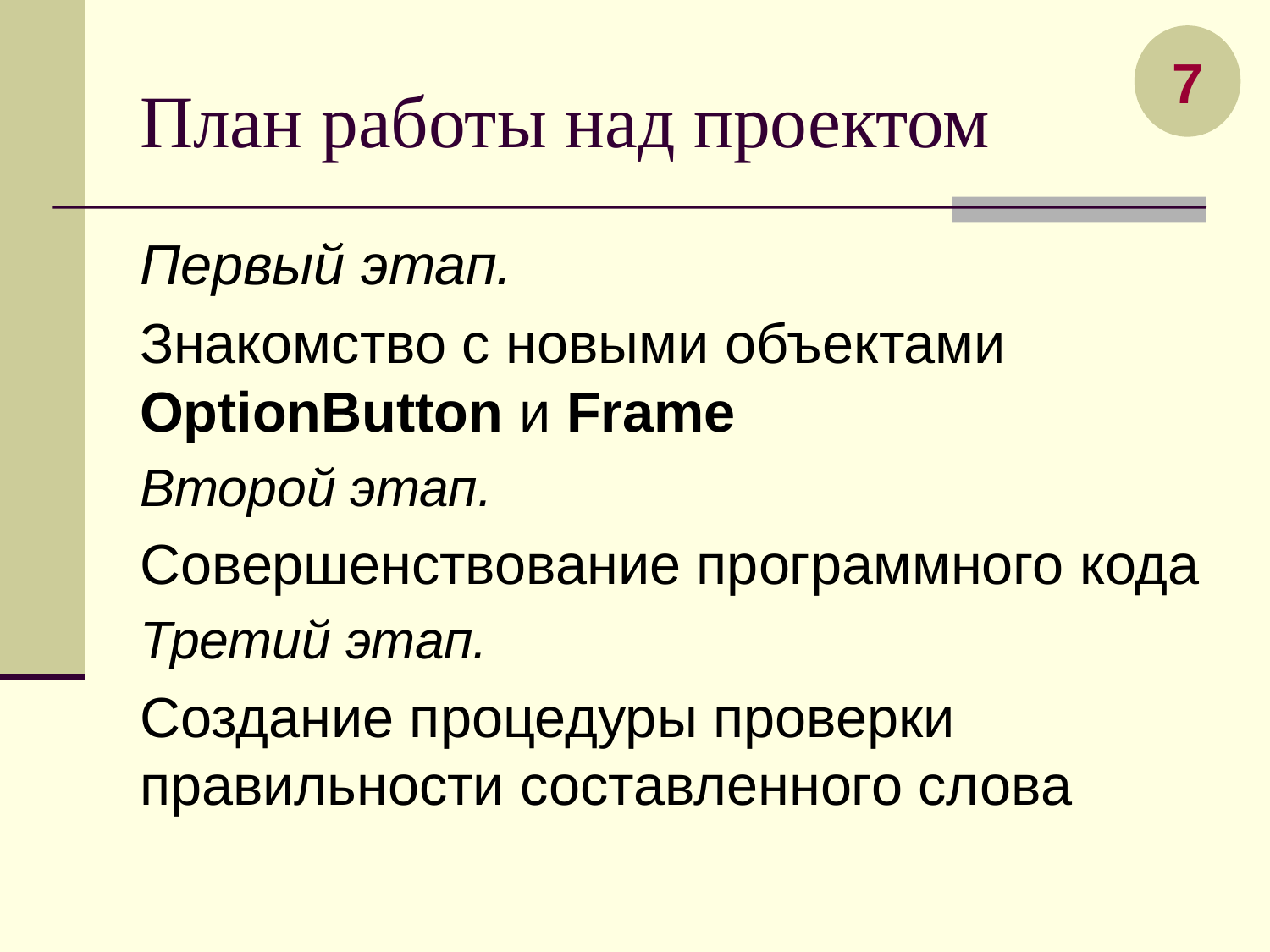

7
# План работы над проектом
Первый этап.
Знакомство с новыми объектами  OptionButton и Frame
Второй этап.
Совершенствование программного кода
Третий этап.
Создание процедуры проверки правильности составленного слова